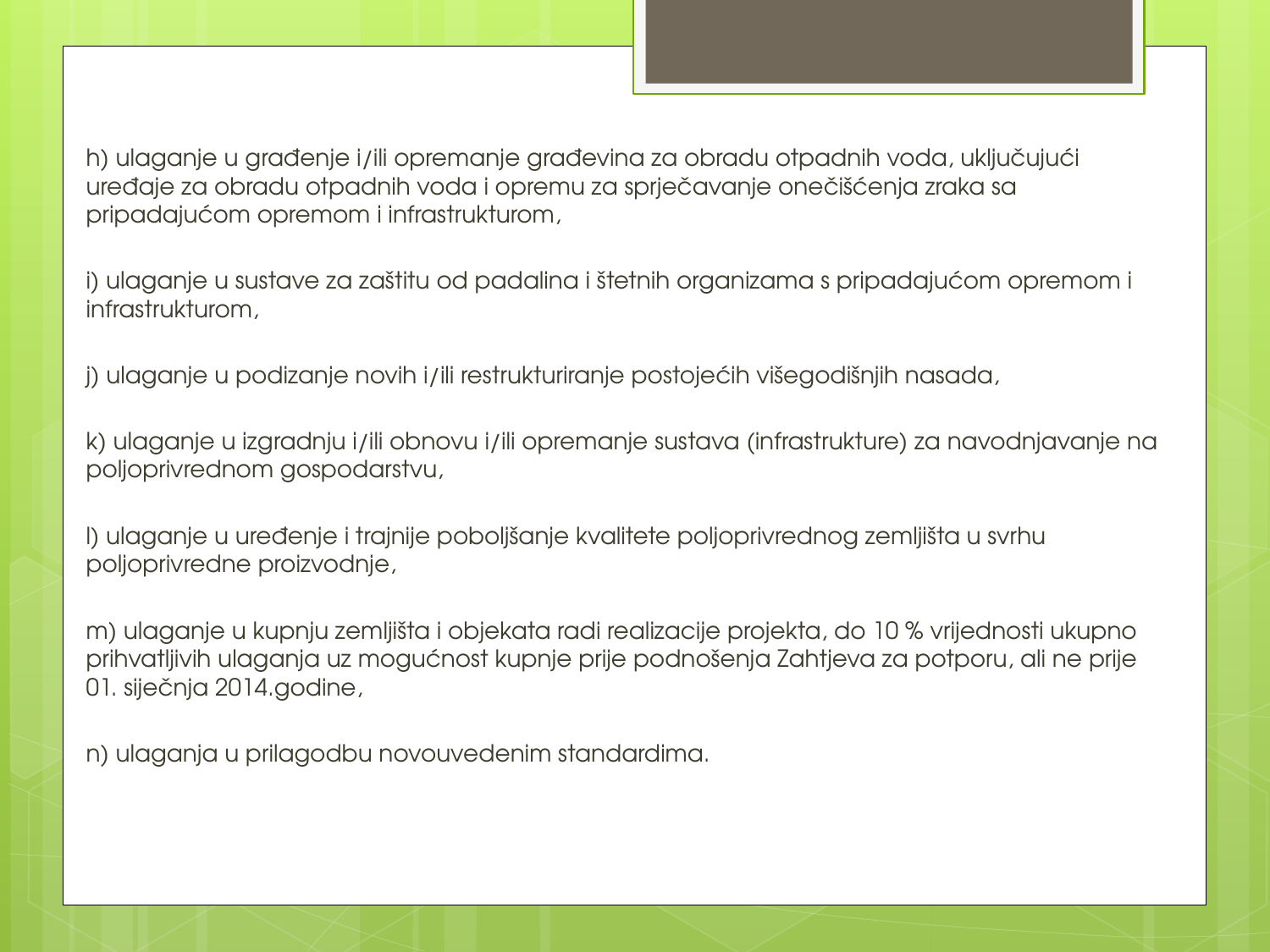

h) ulaganje u građenje i/ili opremanje građevina za obradu otpadnih voda, uključujući uređaje za obradu otpadnih voda i opremu za sprječavanje onečišćenja zraka sa pripadajućom opremom i infrastrukturom,

i) ulaganje u sustave za zaštitu od padalina i štetnih organizama s pripadajućom opremom i infrastrukturom,

j) ulaganje u podizanje novih i/ili restrukturiranje postojećih višegodišnjih nasada,

k) ulaganje u izgradnju i/ili obnovu i/ili opremanje sustava (infrastrukture) za navodnjavanje na poljoprivrednom gospodarstvu,

l) ulaganje u uređenje i trajnije poboljšanje kvalitete poljoprivrednog zemljišta u svrhu poljoprivredne proizvodnje,

m) ulaganje u kupnju zemljišta i objekata radi realizacije projekta, do 10 % vrijednosti ukupno prihvatljivih ulaganja uz mogućnost kupnje prije podnošenja Zahtjeva za potporu, ali ne prije 01. siječnja 2014.godine,

n) ulaganja u prilagodbu novouvedenim standardima.